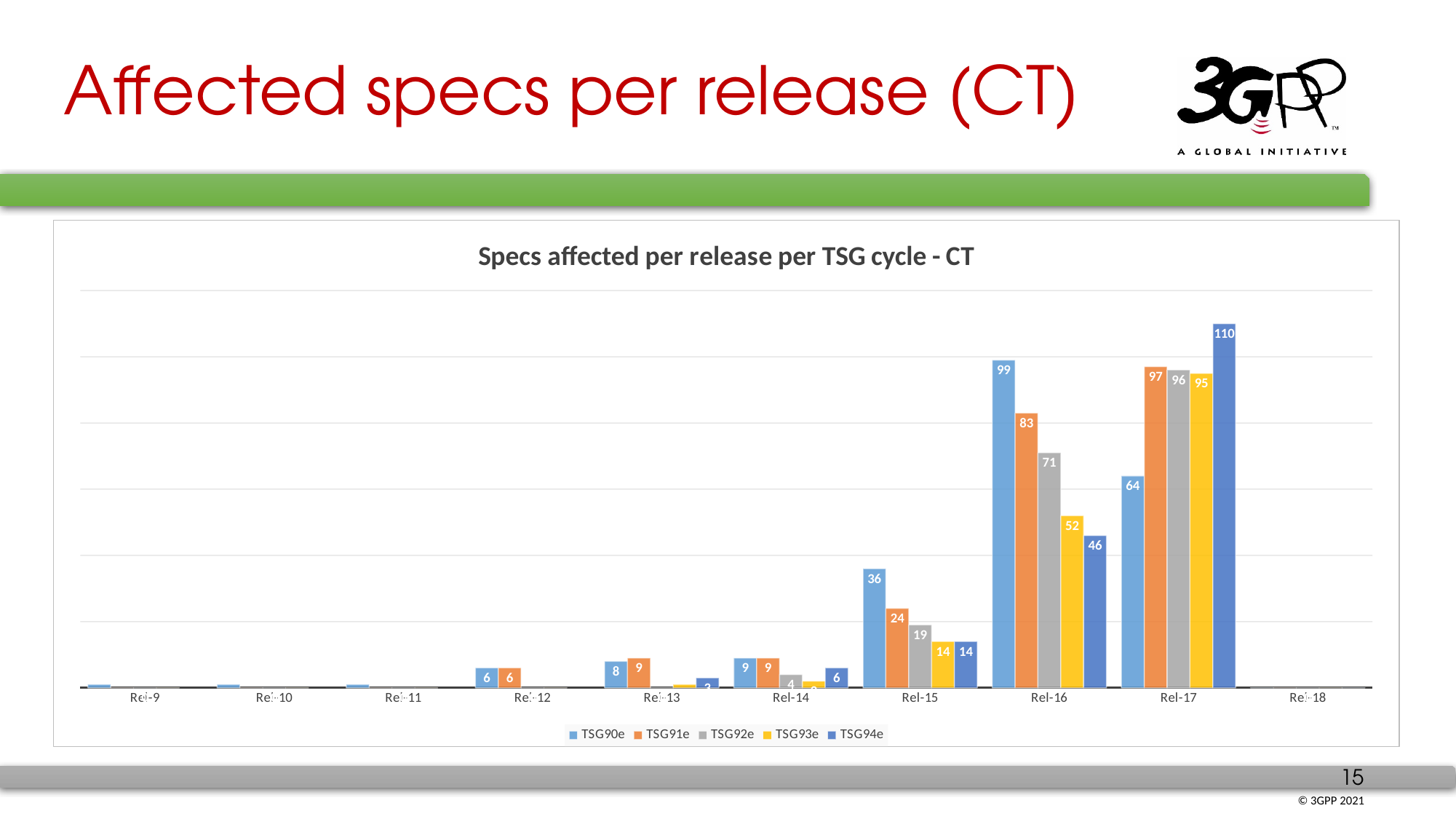

# Affected specs per release (CT)

### Chart: Specs affected per release per TSG cycle - CT

| Category | TSG90e | TSG91e | TSG92e | TSG93e | TSG94e |
|---|---|---|---|---|---|
| Rel-9 | 1.0 | 0.0 | 0.0 | 0.0 | None |
| Rel-10 | 1.0 | 0.0 | 0.0 | 0.0 | None |
| Rel-11 | 1.0 | 0.0 | 0.0 | 0.0 | None |
| Rel-12 | 6.0 | 6.0 | 0.0 | 0.0 | None |
| Rel-13 | 8.0 | 9.0 | 0.0 | 1.0 | 3.0 |
| Rel-14 | 9.0 | 9.0 | 4.0 | 2.0 | 6.0 |
| Rel-15 | 36.0 | 24.0 | 19.0 | 14.0 | 14.0 |
| Rel-16 | 99.0 | 83.0 | 71.0 | 52.0 | 46.0 |
| Rel-17 | 64.0 | 97.0 | 96.0 | 95.0 | 110.0 |
| Rel-18 | 0.0 | 0.0 | 0.0 | 0.0 | 0.0 |